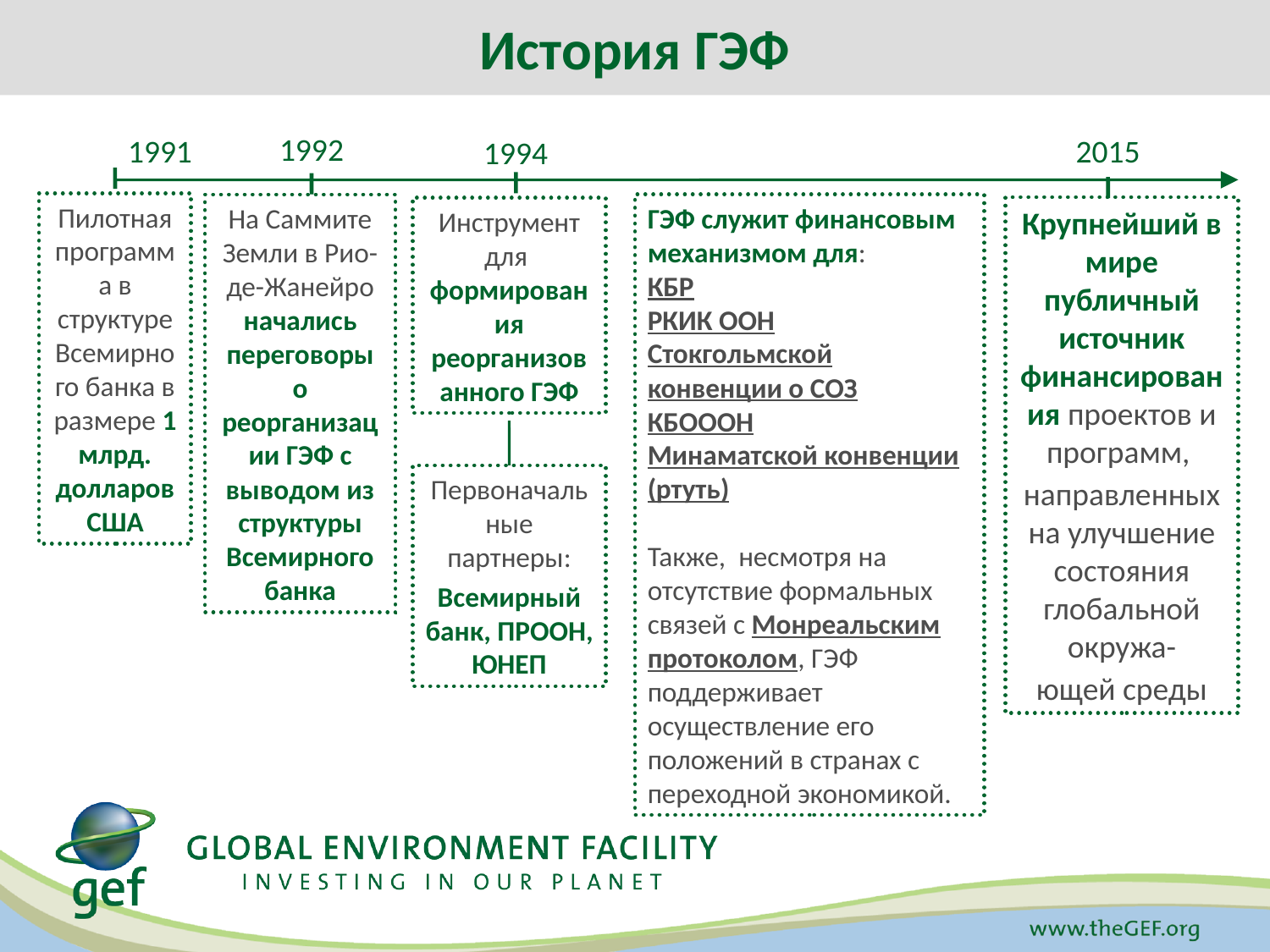

История ГЭФ
1992
2015
1991
1994

Пилотная программа в структуре Всемирного банка в размере 1 млрд. долларов США
ГЭФ служит финансовым механизмом для:
КБР
РКИК ООН
Стокгольмской конвенции о СОЗ
КБОООН
Минаматской конвенции (ртуть)

Также,  несмотря на отсутствие формальных связей с Монреальским протоколом, ГЭФ поддерживает осуществление его положений в странах с переходной экономикой.
На Саммите Земли в Рио-де-Жанейро начались переговоры о реорганизации ГЭФ с выводом из структуры Всемирного банка
Крупнейший в мире публичный источник финансирования проектов и программ,
направленных на улучшение состояния глобальной окружа-
ющей среды
Инструмент для  формирования реорганизованного ГЭФ

Первоначальные партнеры:
Всемирный банк, ПРООН, ЮНЕП